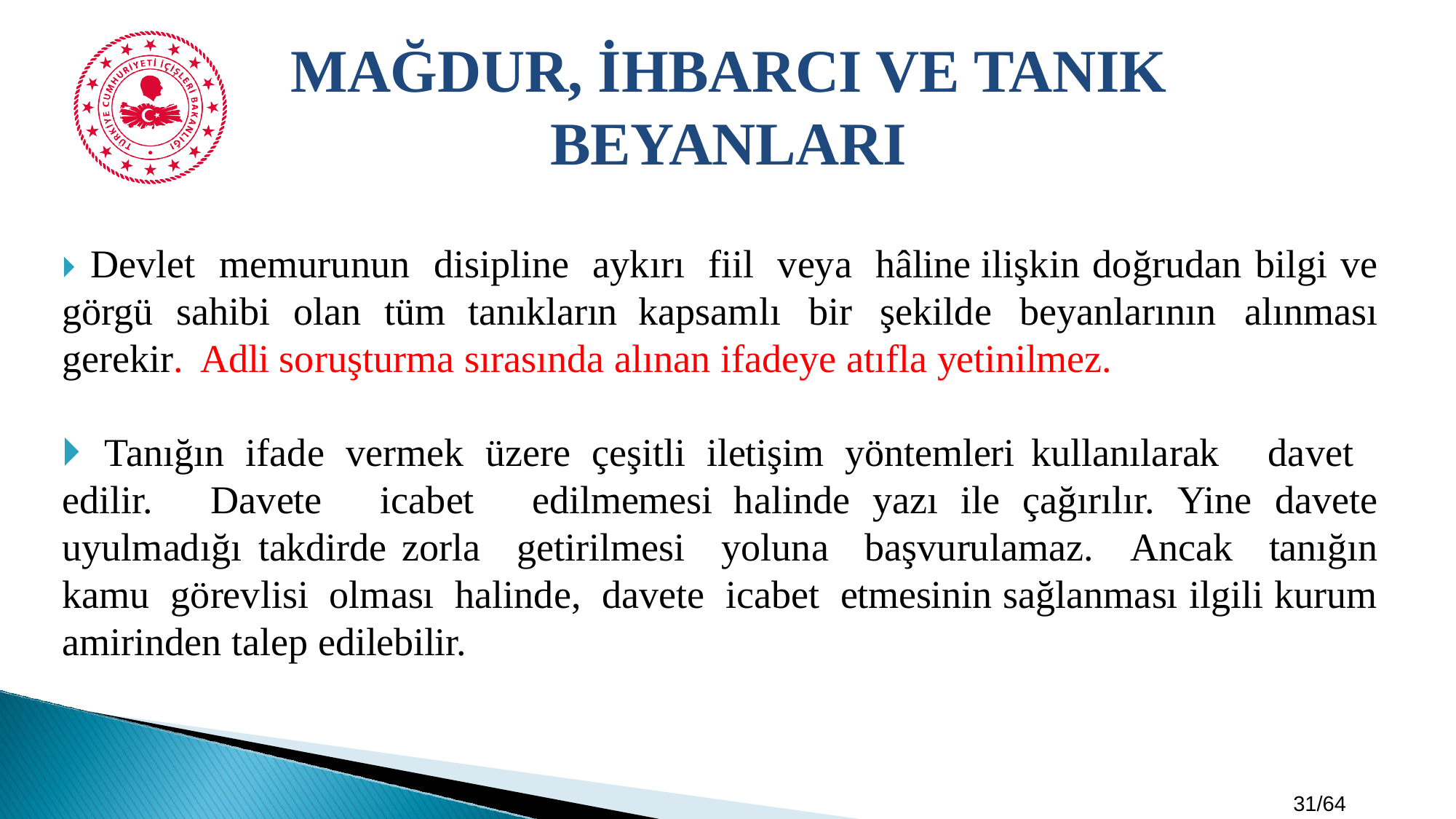

MAĞDUR, İHBARCI VE TANIK BEYANLARI
🞂​ Devlet  memurunun  disipline  aykırı  fiil  veya  hâline ilişkin doğrudan bilgi ve görgü sahibi olan tüm tanıkların kapsamlı bir şekilde beyanlarının alınması gerekir. Adli soruşturma sırasında alınan ifadeye atıfla yetinilmez.

🞂​ Tanığın ifade vermek üzere çeşitli iletişim yöntemleri kullanılarak  davet  edilir.  Davete  icabet  edilmemesi halinde yazı ile çağırılır. Yine davete uyulmadığı takdirde zorla  getirilmesi  yoluna  başvurulamaz.  Ancak  tanığın kamu görevlisi olması halinde, davete icabet etmesinin sağlanması ilgili kurum amirinden talep edilebilir.